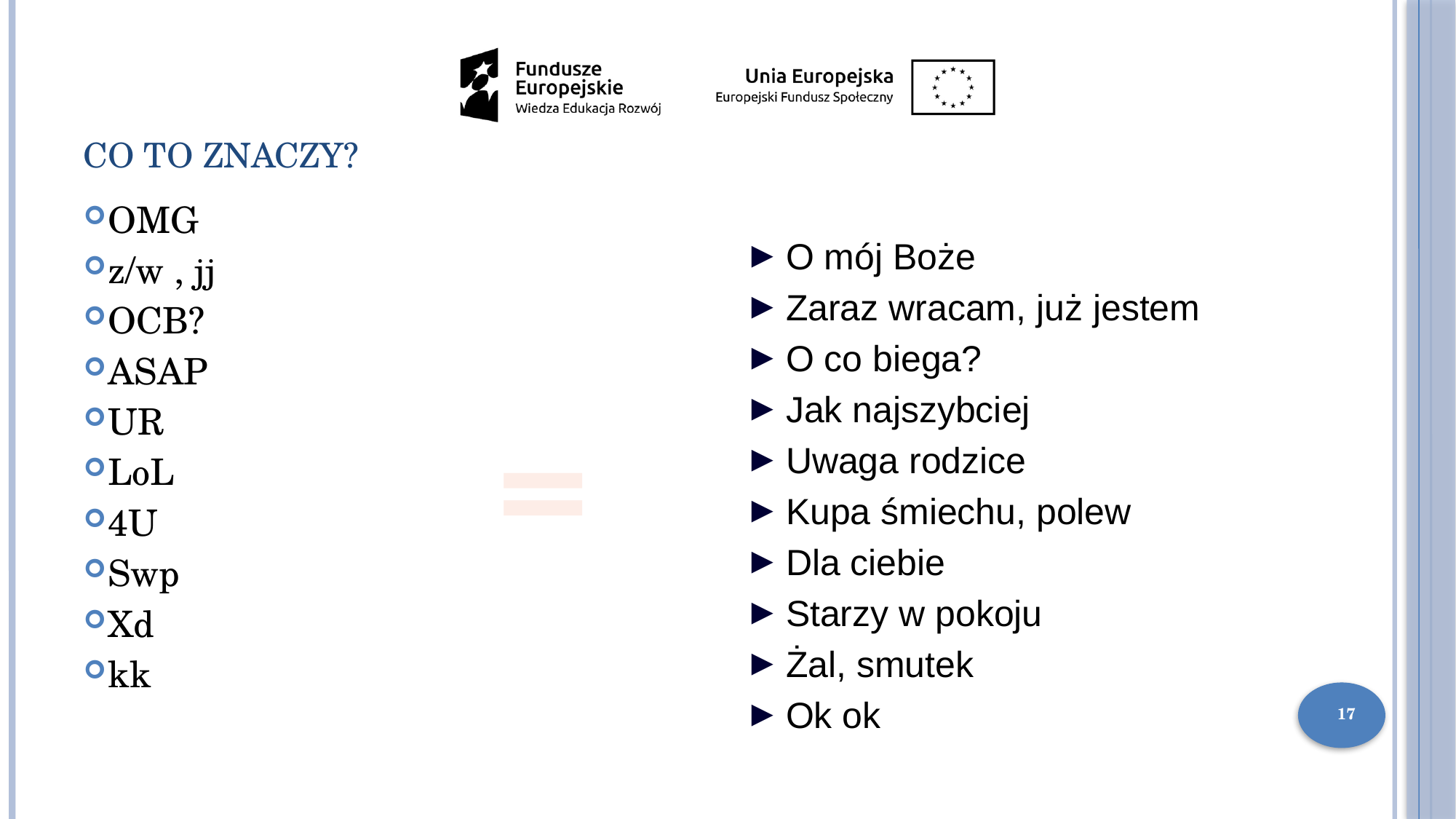

Co to znaczy?
OMG
z/w , jj
OCB?
ASAP
UR
LoL
4U
Swp
Xd
kk

O mój Boże
Zaraz wracam, już jestem
O co biega?
Jak najszybciej
Uwaga rodzice
Kupa śmiechu, polew
Dla ciebie
Starzy w pokoju
Żal, smutek
Ok ok

=
17